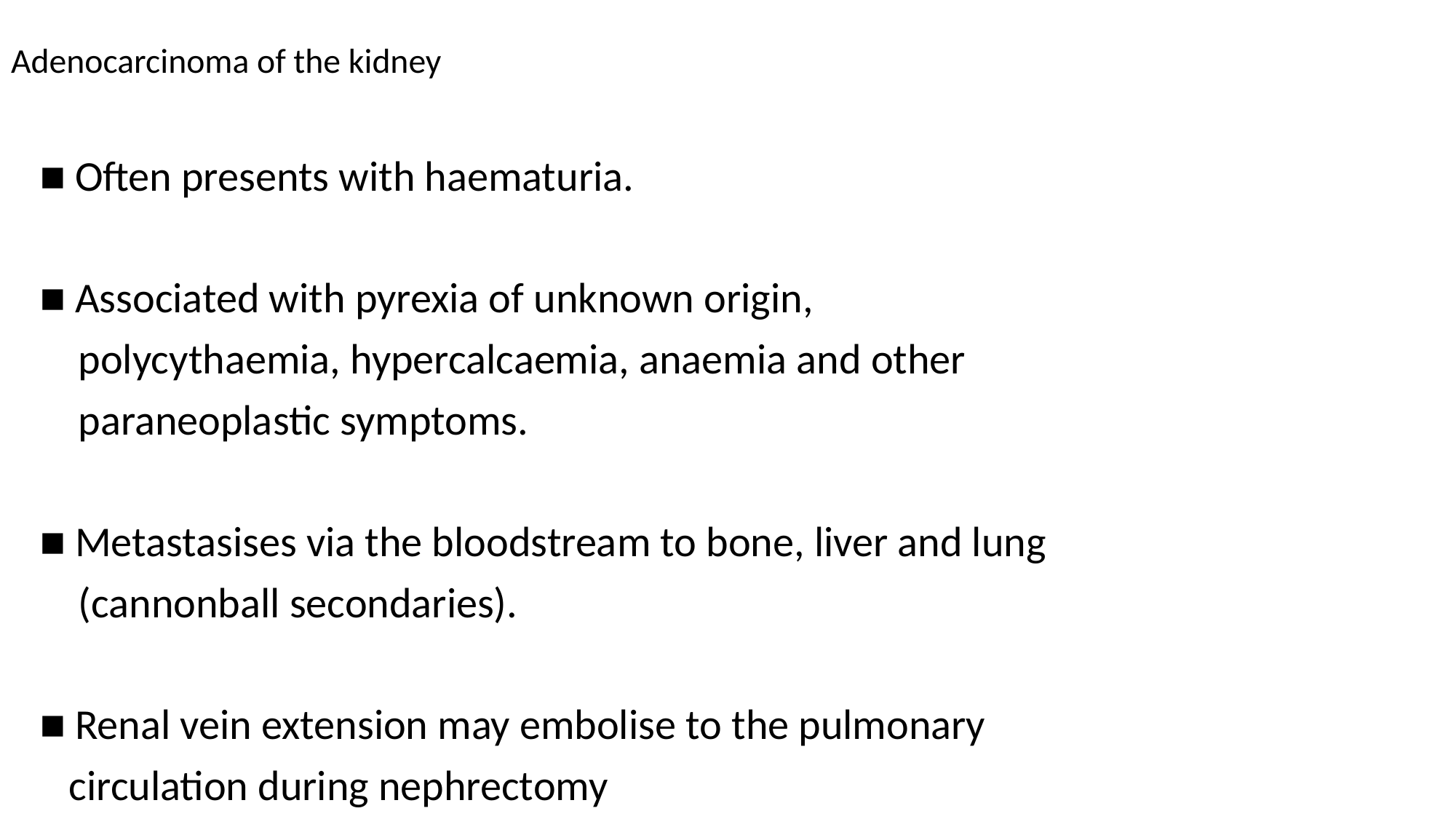

# Adenocarcinoma of the kidney
   ■ Often presents with haematuria.

   ■ Associated with pyrexia of unknown origin,
       polycythaemia, hypercalcaemia, anaemia and other
       paraneoplastic symptoms.

   ■ Metastasises via the bloodstream to bone, liver and lung
       (cannonball secondaries).

   ■ Renal vein extension may embolise to the pulmonary
      circulation during nephrectomy